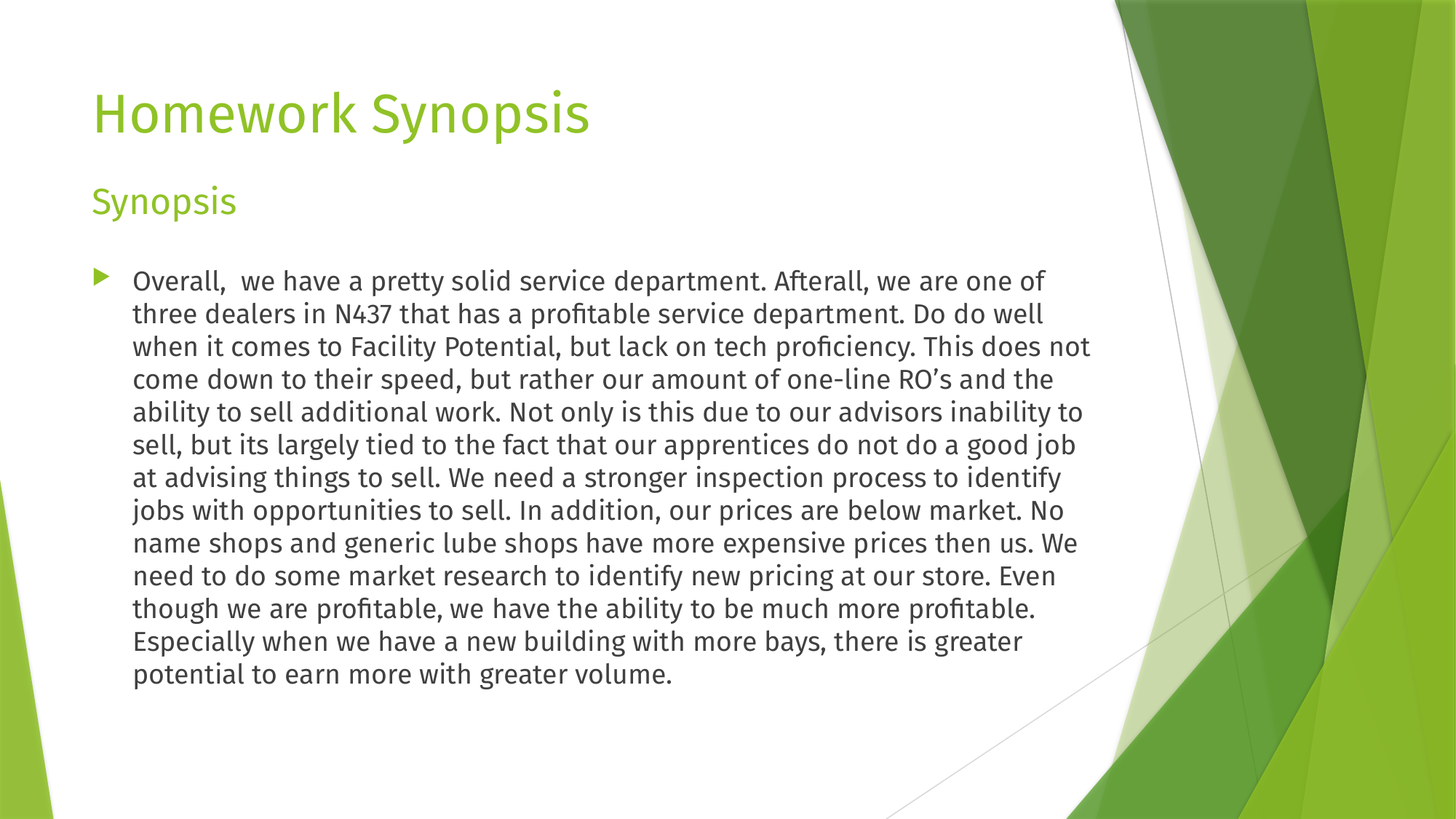

# Homework Synopsis
Synopsis
Overall,  we have a pretty solid service department. Afterall, we are one of three dealers in N437 that has a profitable service department. Do do well when it comes to Facility Potential, but lack on tech proficiency. This does not come down to their speed, but rather our amount of one-line RO’s and the ability to sell additional work. Not only is this due to our advisors inability to sell, but its largely tied to the fact that our apprentices do not do a good job at advising things to sell. We need a stronger inspection process to identify jobs with opportunities to sell. In addition, our prices are below market. No name shops and generic lube shops have more expensive prices then us. We need to do some market research to identify new pricing at our store. Even though we are profitable, we have the ability to be much more profitable. Especially when we have a new building with more bays, there is greater potential to earn more with greater volume.